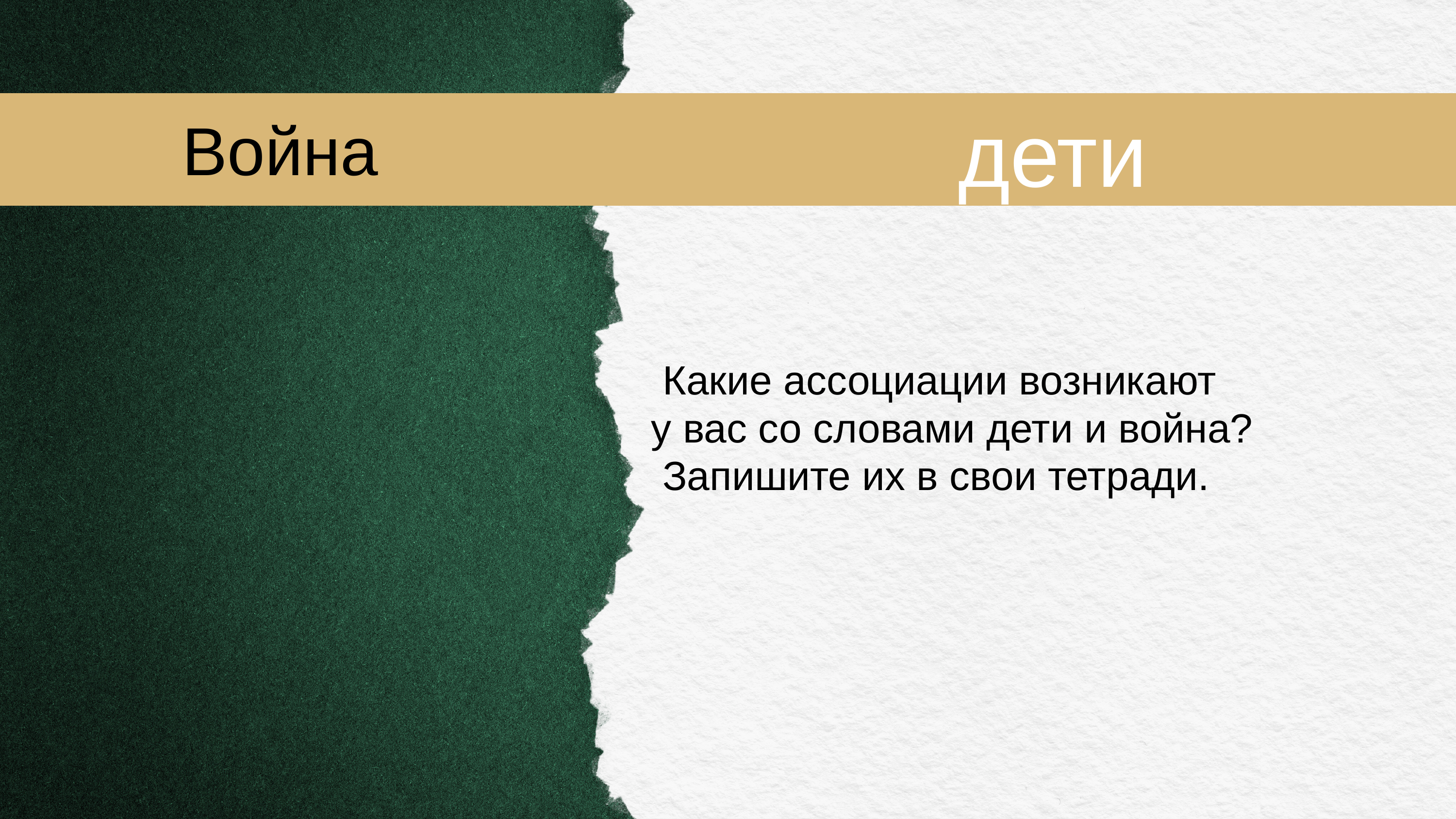

дети
Война
 Какие ассоциации возникают
у вас со словами дети и война?
 Запишите их в свои тетради.